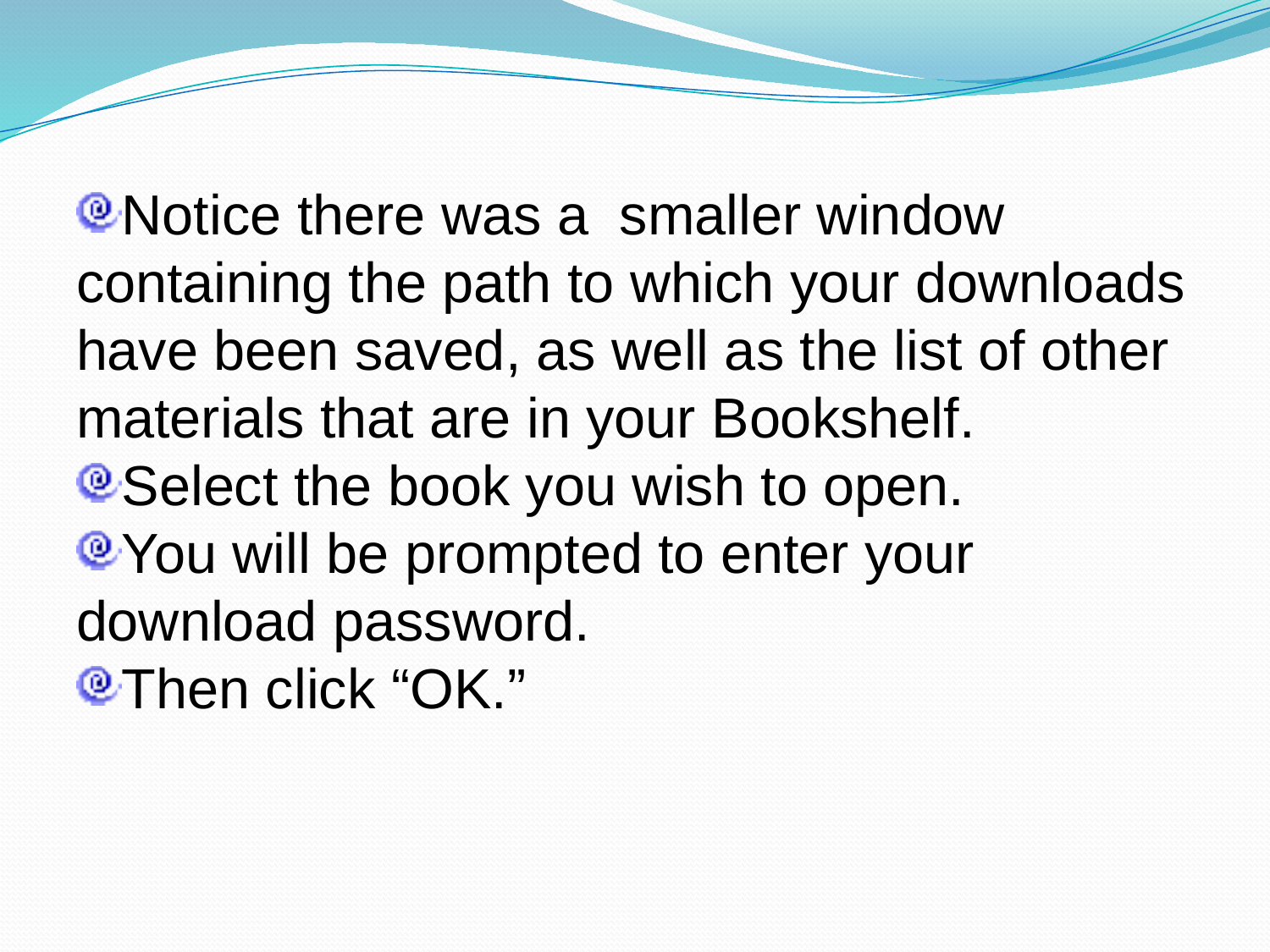

Notice there was a  smaller window containing the path to which your downloads have been saved, as well as the list of other materials that are in your Bookshelf.
Select the book you wish to open.
You will be prompted to enter your download password.
Then click “OK.”